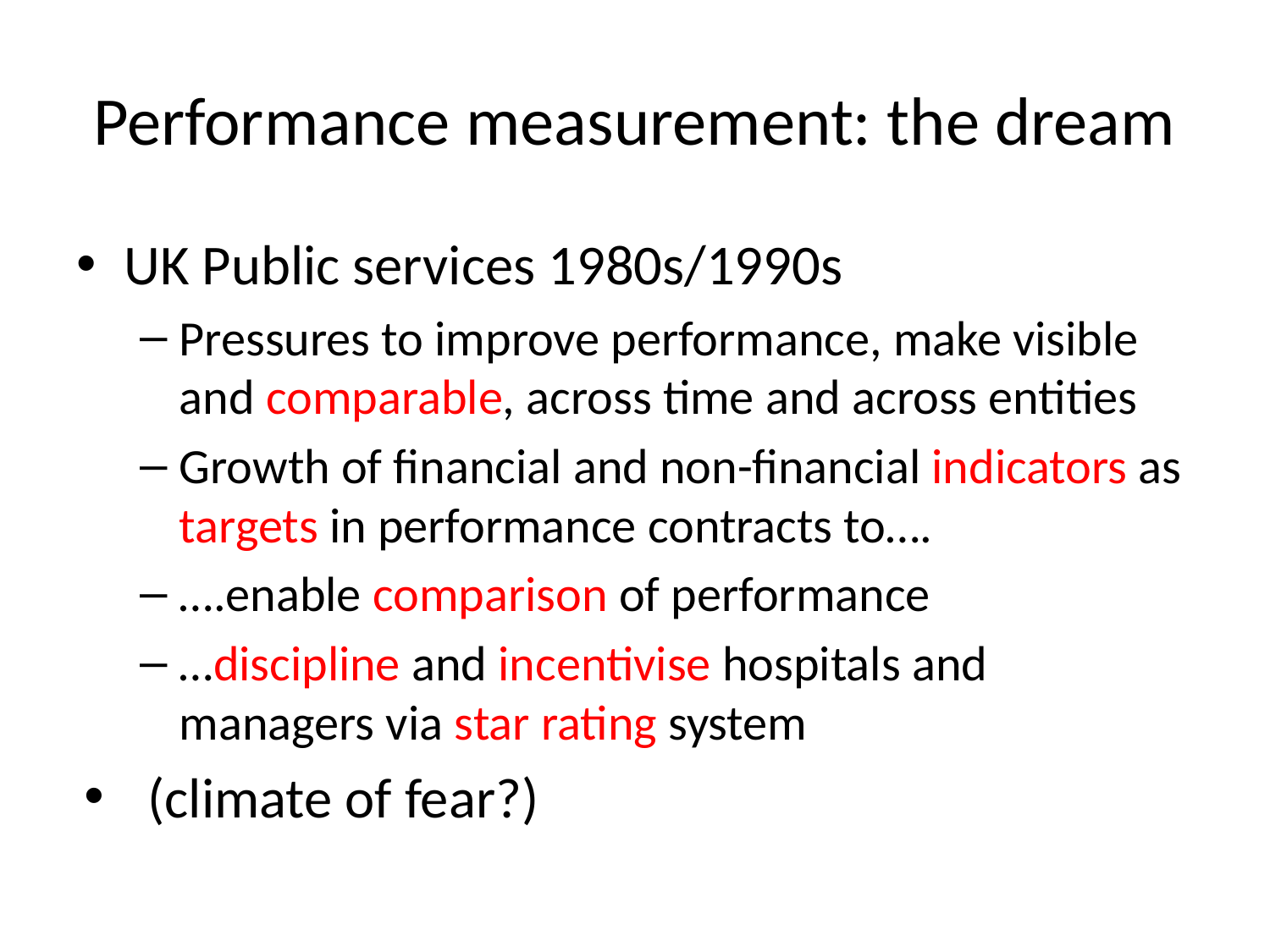

# Performance measurement: the dream
UK Public services 1980s/1990s
Pressures to improve performance, make visible and comparable, across time and across entities
Growth of financial and non-financial indicators as targets in performance contracts to….
….enable comparison of performance
…discipline and incentivise hospitals and managers via star rating system
(climate of fear?)